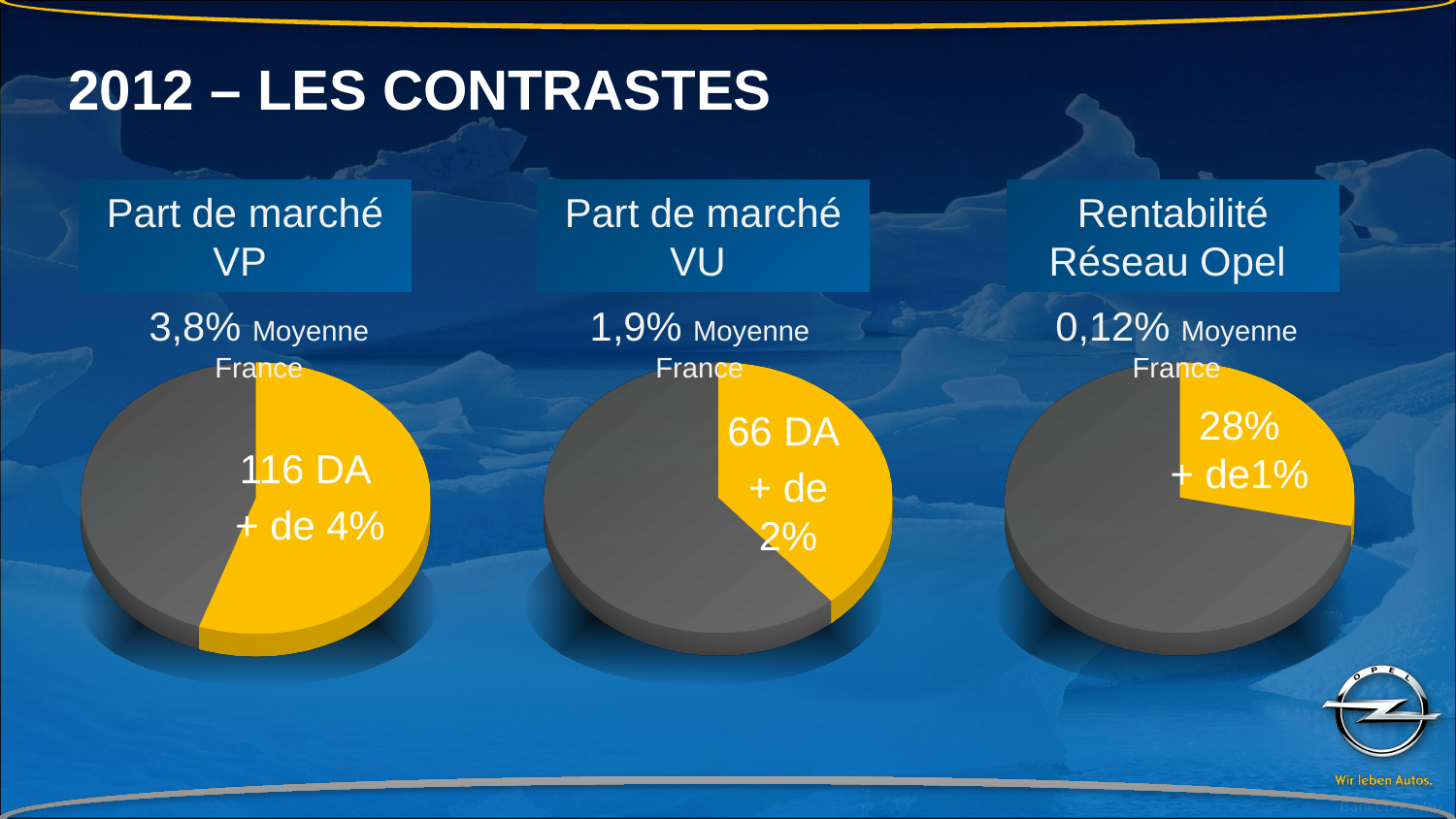

2012 – LES CONTRASTES
Part de marché
VP
Part de marché
VU
Rentabilité Réseau Opel
3,8% Moyenne France
1,9% Moyenne France
0,12% Moyenne France

[unsupported chart]

[unsupported chart]

[unsupported chart]

28%
+ de1%
66 DA
+ de 2%
116 DA
+ de 4%